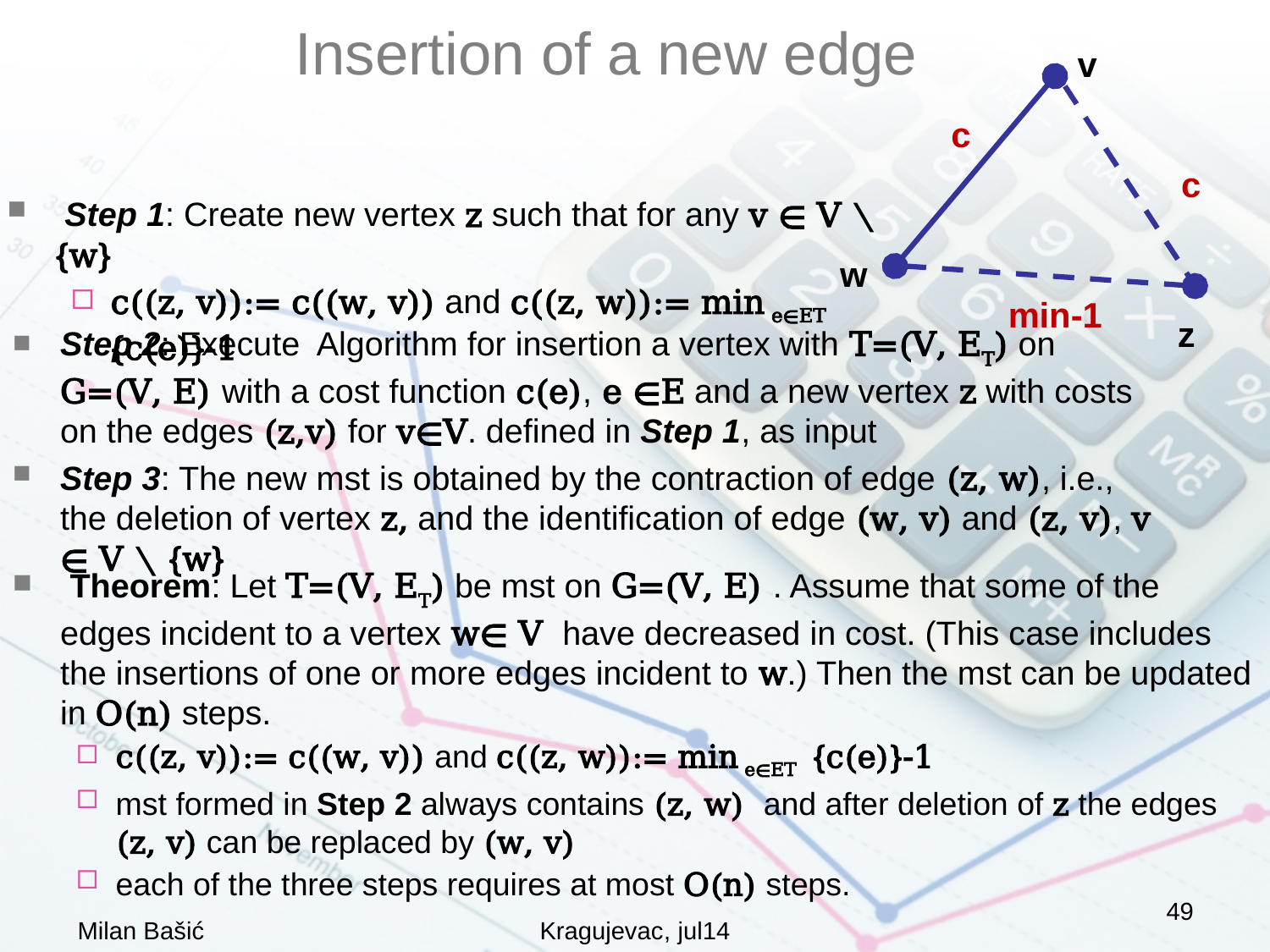

# Insertion of a new edge
v

c

c

 Step 1: Create new vertex z such that for any v ∊ V ∖ {w}
c((z, v)):= c((w, v)) and c((z, w)):= min e∊ET  {c(e)}-1

w

min-1

z

Step 2: Execute  Algorithm for insertion a vertex with T=(V, ET) on     G=(V, E) with a cost function c(e), e ∊E and a new vertex z with costs on the edges (z,v) for v∊V. defined in Step 1, as input
Step 3: The new mst is obtained by the contraction of edge (z, w), i.e., the deletion of vertex z, and the identification of edge (w, v) and (z, v), v ∊ V ∖ {w}

 Theorem: Let T=(V, ET) be mst on G=(V, E) . Assume that some of the edges incident to a vertex w∊ V  have decreased in cost. (This case includes the insertions of one or more edges incident to w.) Then the mst can be updated in O(n) steps.
c((z, v)):= c((w, v)) and c((z, w)):= min e∊ET  {c(e)}-1
mst formed in Step 2 always contains (z, w)  and after deletion of z the edges   (z, v) can be replaced by (w, v)
each of the three steps requires at most O(n) steps.

49
Milan Bašić
Kragujevac, jul14